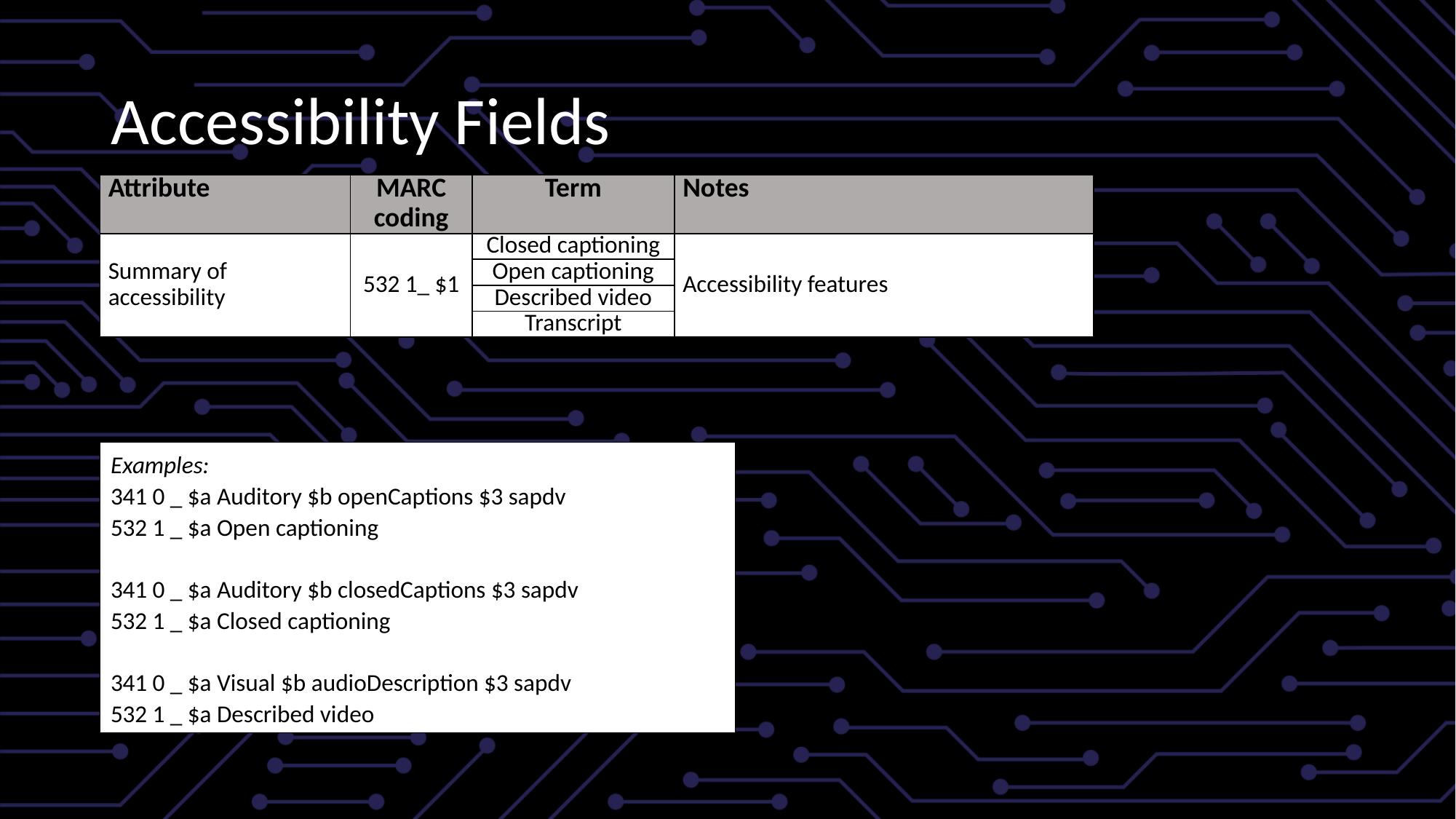

# Accessibility Fields
| Attribute | MARC coding | Term | Notes |
| --- | --- | --- | --- |
| Summary of accessibility | 532 1\_ $1 | Closed captioning | Accessibility features |
|  |  | Open captioning |  |
|  |  | Described video |  |
|  |  | Transcript |  |
Examples:
341 0 _ $a Auditory $b openCaptions $3 sapdv
532 1 _ $a Open captioning

341 0 _ $a Auditory $b closedCaptions $3 sapdv
532 1 _ $a Closed captioning

341 0 _ $a Visual $b audioDescription $3 sapdv
532 1 _ $a Described video